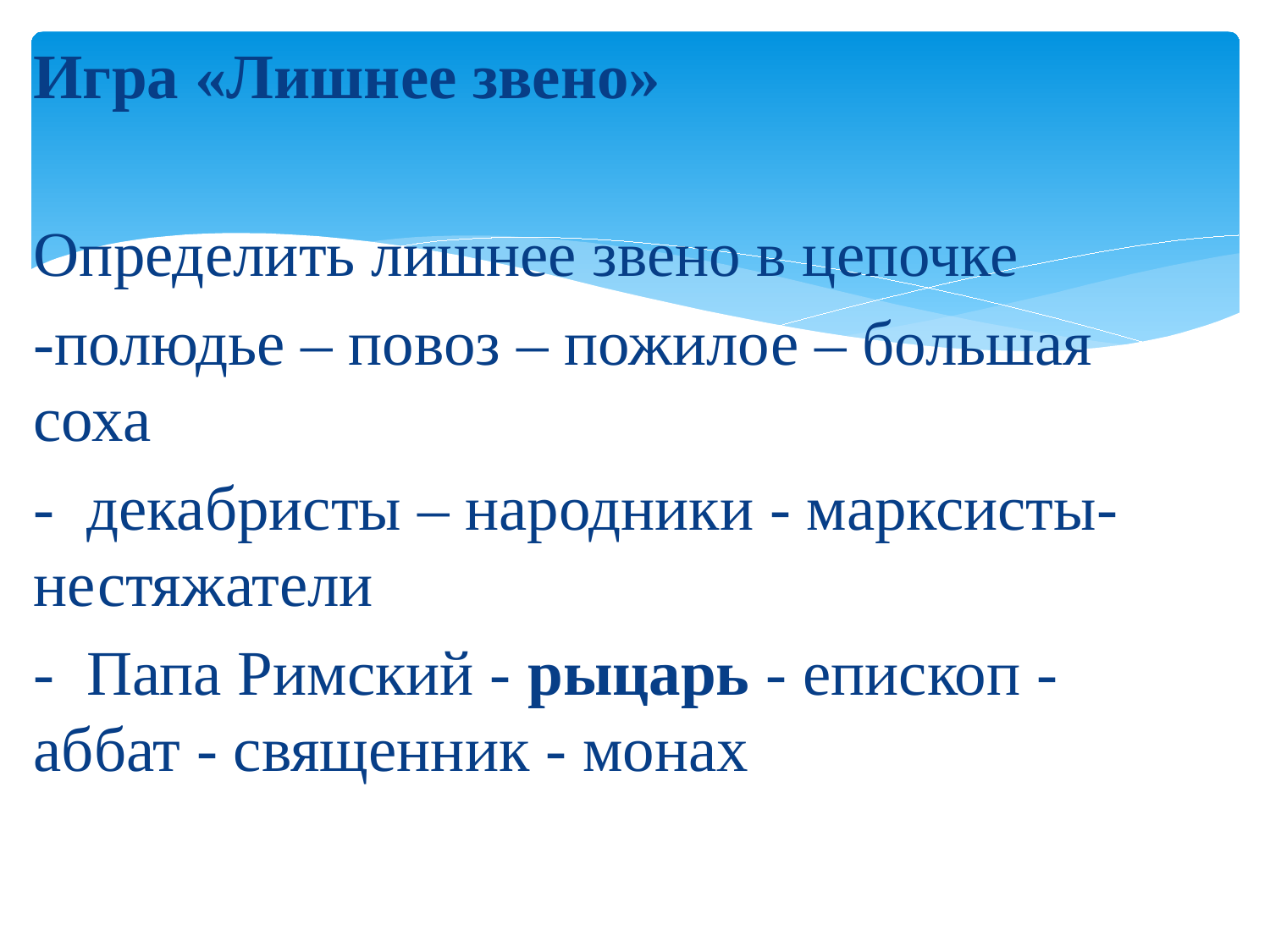

Игра «Лишнее звено»

Определить лишнее звено в цепочке
-полюдье – повоз – пожилое – большая соха
-  декабристы – народники - марксисты-нестяжатели
-  Папа Римский - рыцарь - епископ - аббат - священник - монах